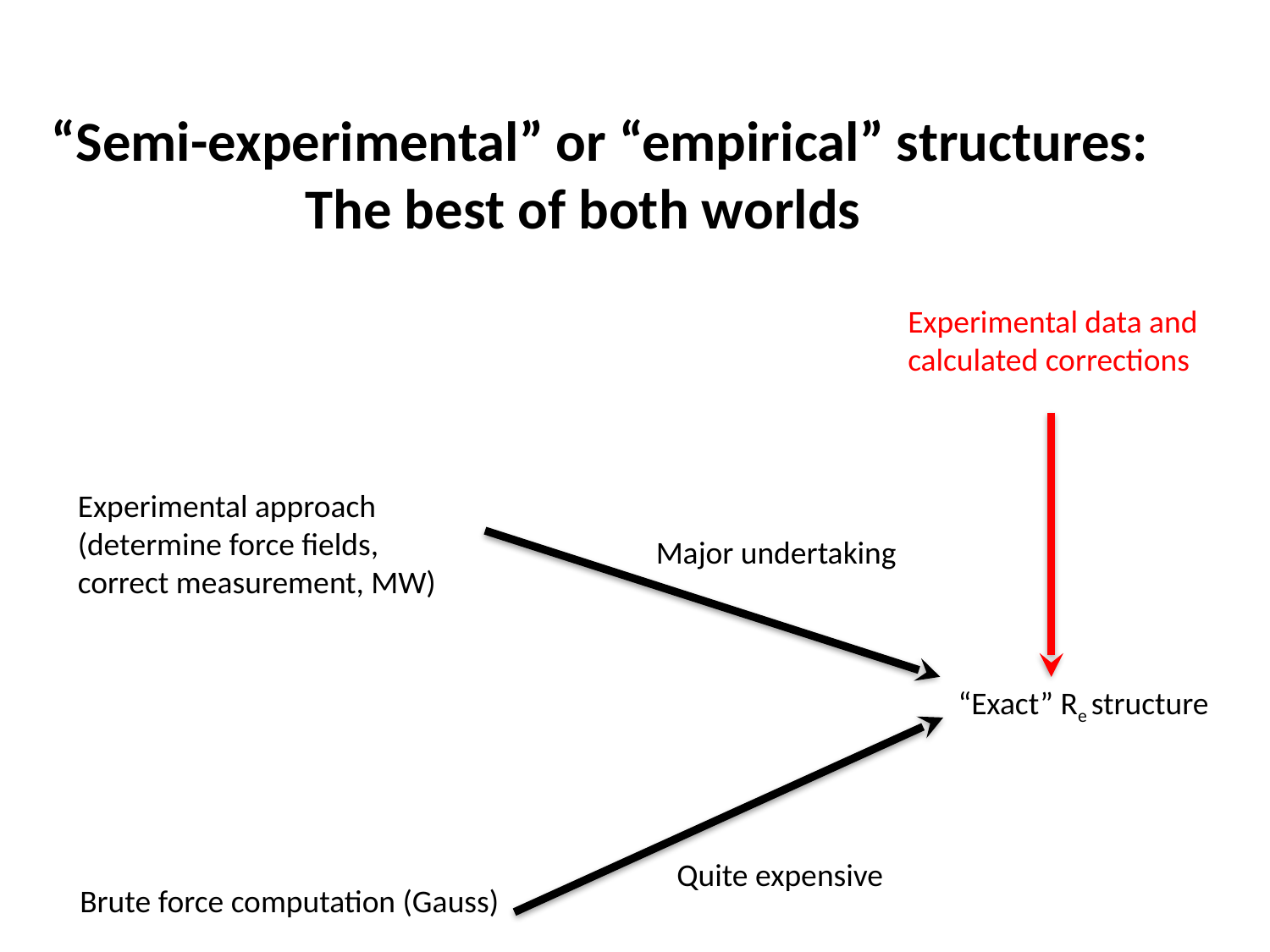

“Semi-experimental” or “empirical” structures:
                    The best of both worlds
Experimental data and
calculated corrections
Experimental approach (determine force fields, correct measurement, MW)
Major undertaking
“Exact” Re structure
Quite expensive
Brute force computation (Gauss)